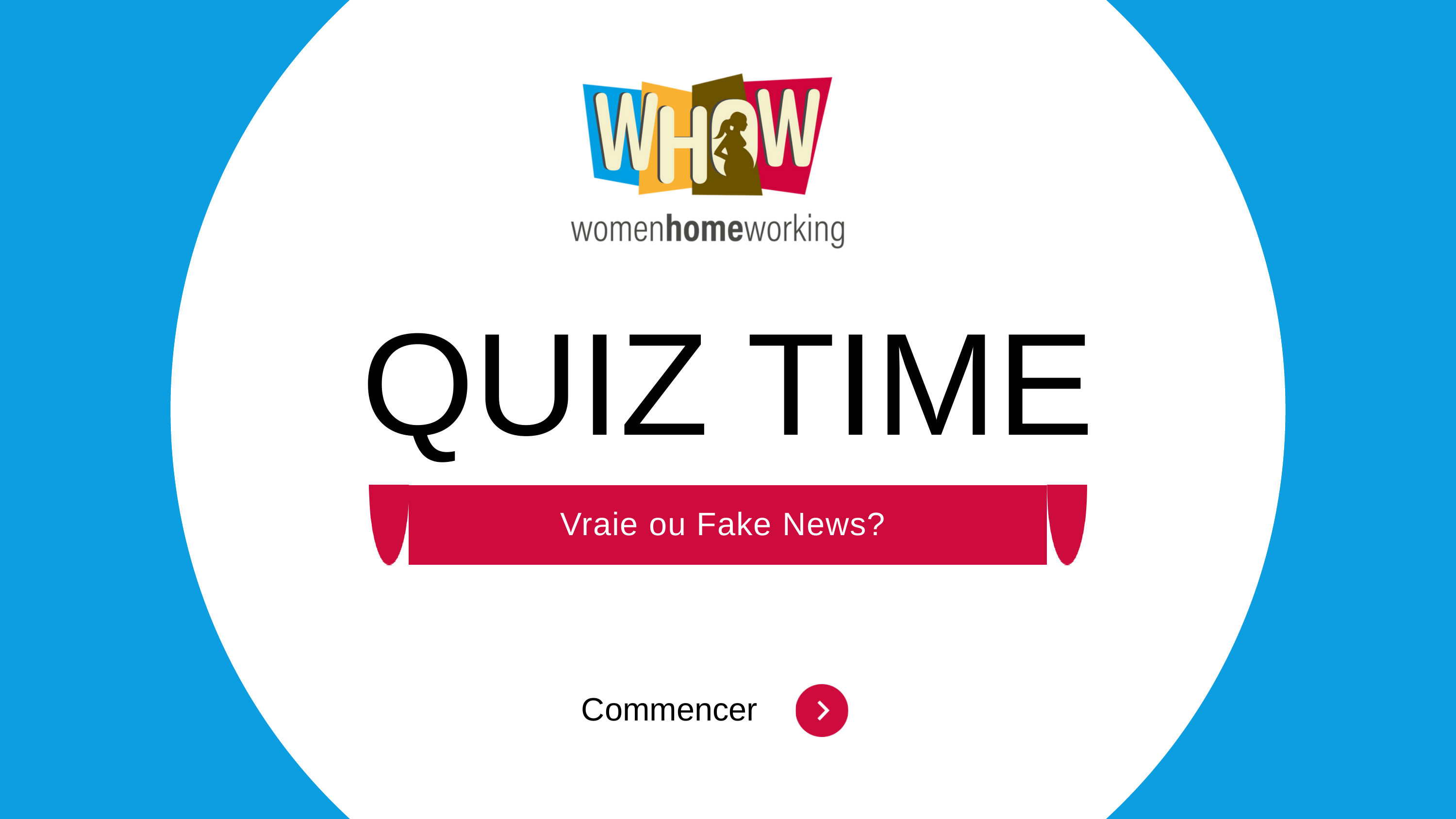

QUIZ TIME

Vraie ou Fake News?

Commencer